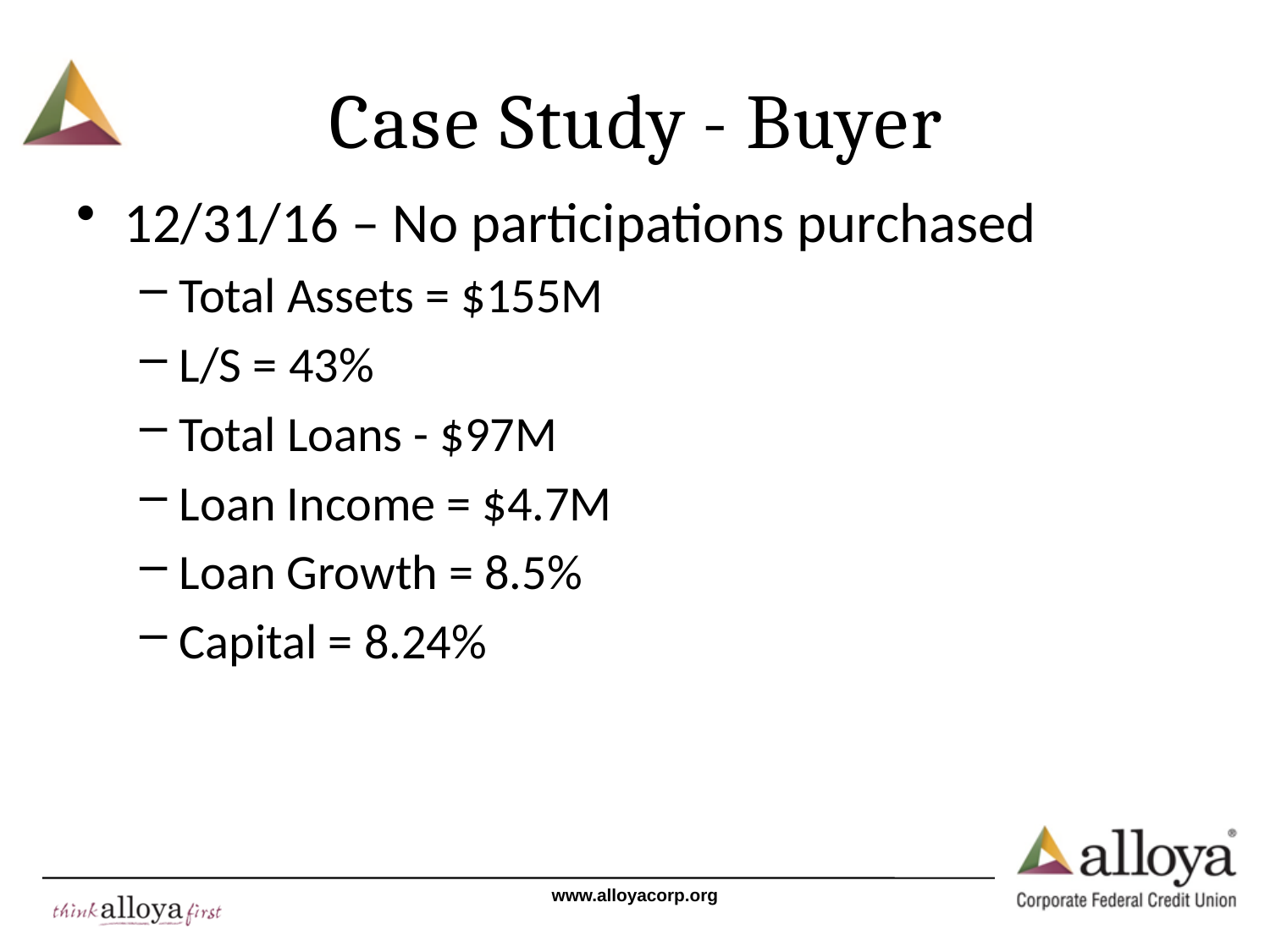

# Case Study - Buyer
12/31/16 – No participations purchased
Total Assets = $155M
L/S = 43%
Total Loans - $97M
Loan Income = $4.7M
Loan Growth = 8.5%
Capital = 8.24%